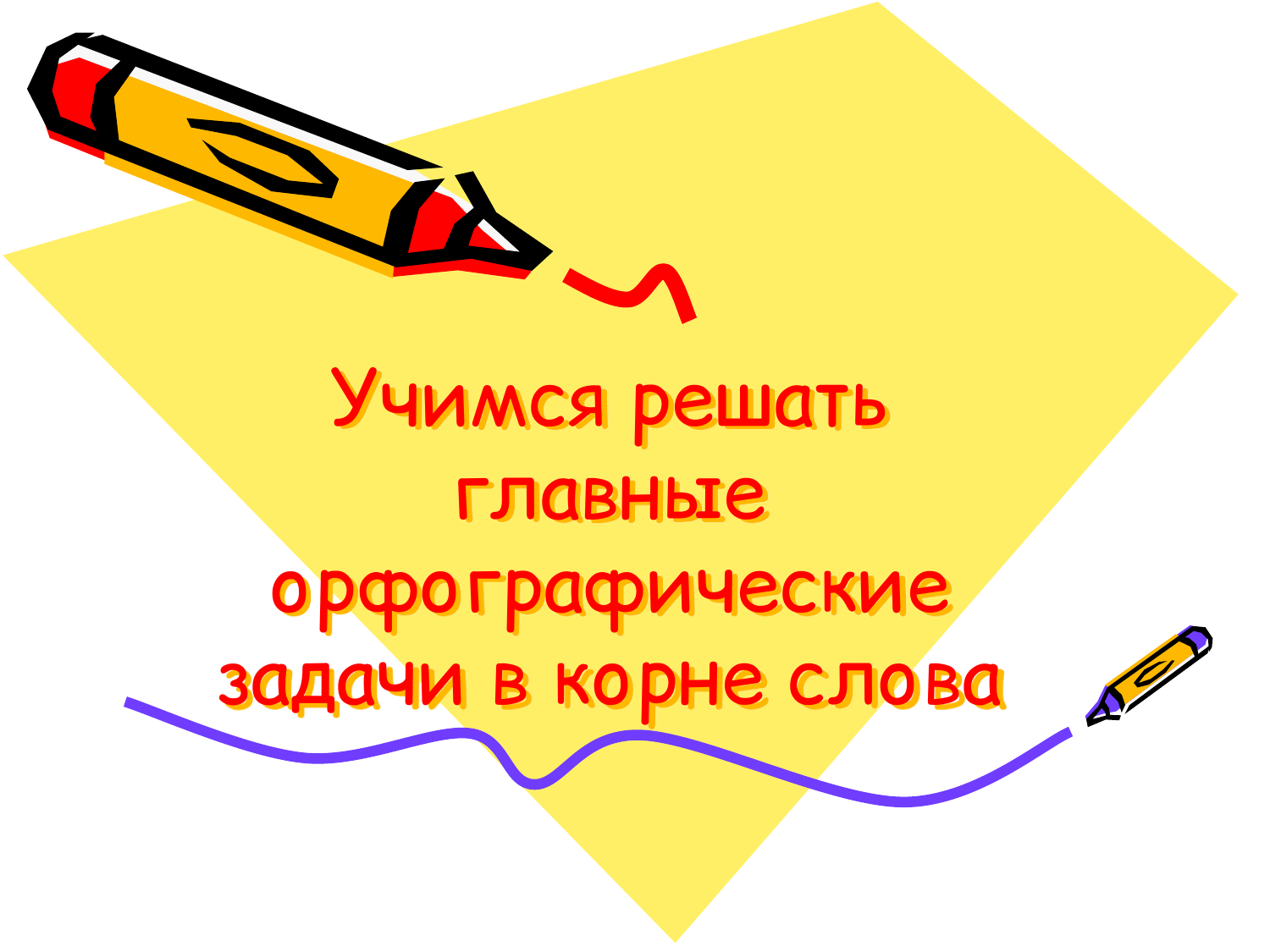

# Учимся решать главные орфографические задачи в корне слова